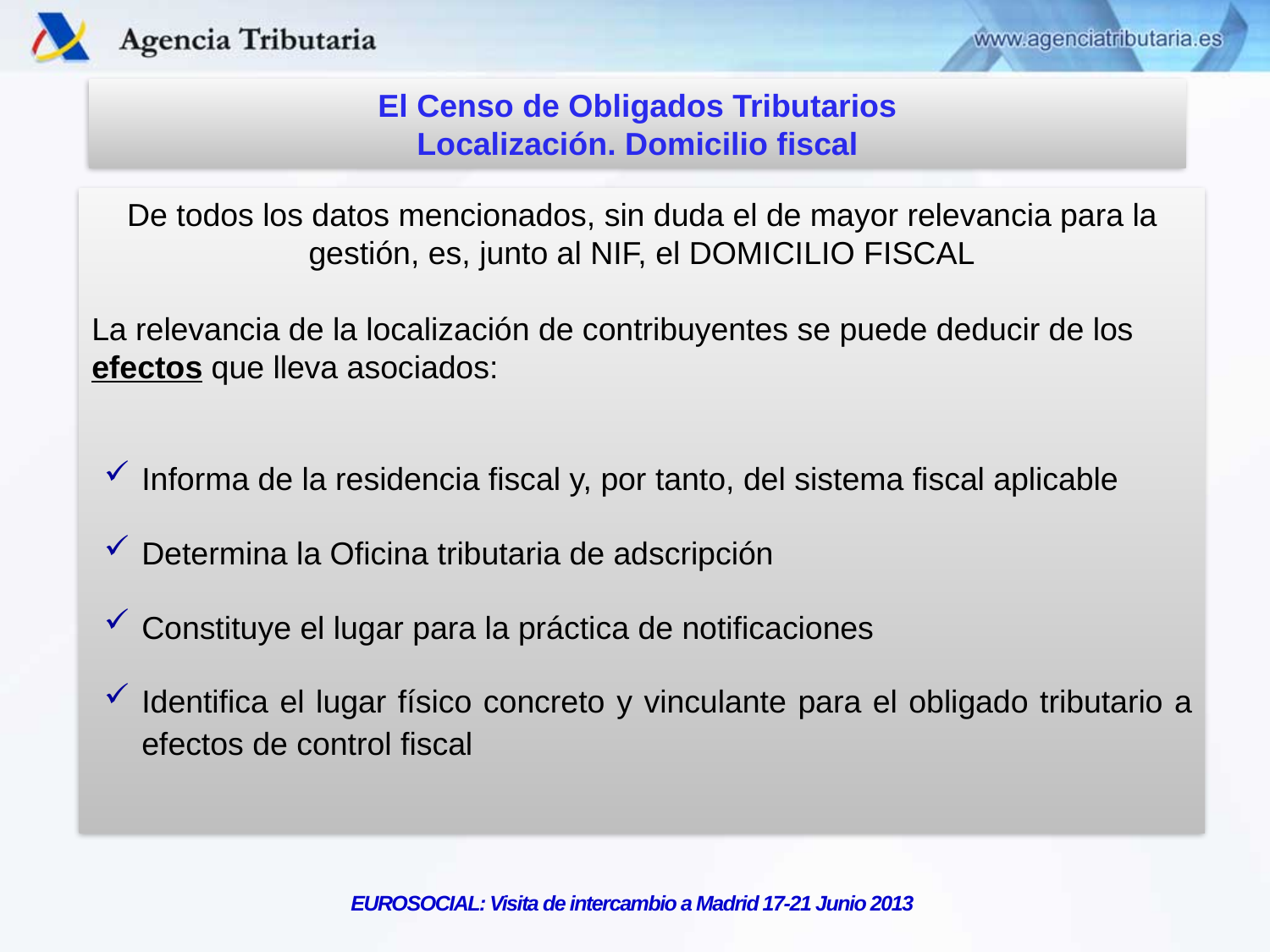

El Censo de Obligados Tributarios
Localización. Domicilio fiscal
De todos los datos mencionados, sin duda el de mayor relevancia para la gestión, es, junto al NIF, el DOMICILIO FISCAL

La relevancia de la localización de contribuyentes se puede deducir de los efectos que lleva asociados:

Informa de la residencia fiscal y, por tanto, del sistema fiscal aplicable
Determina la Oficina tributaria de adscripción
Constituye el lugar para la práctica de notificaciones
Identifica el lugar físico concreto y vinculante para el obligado tributario a efectos de control fiscal

EUROSOCIAL: Visita de intercambio a Madrid 17-21 Junio 2013